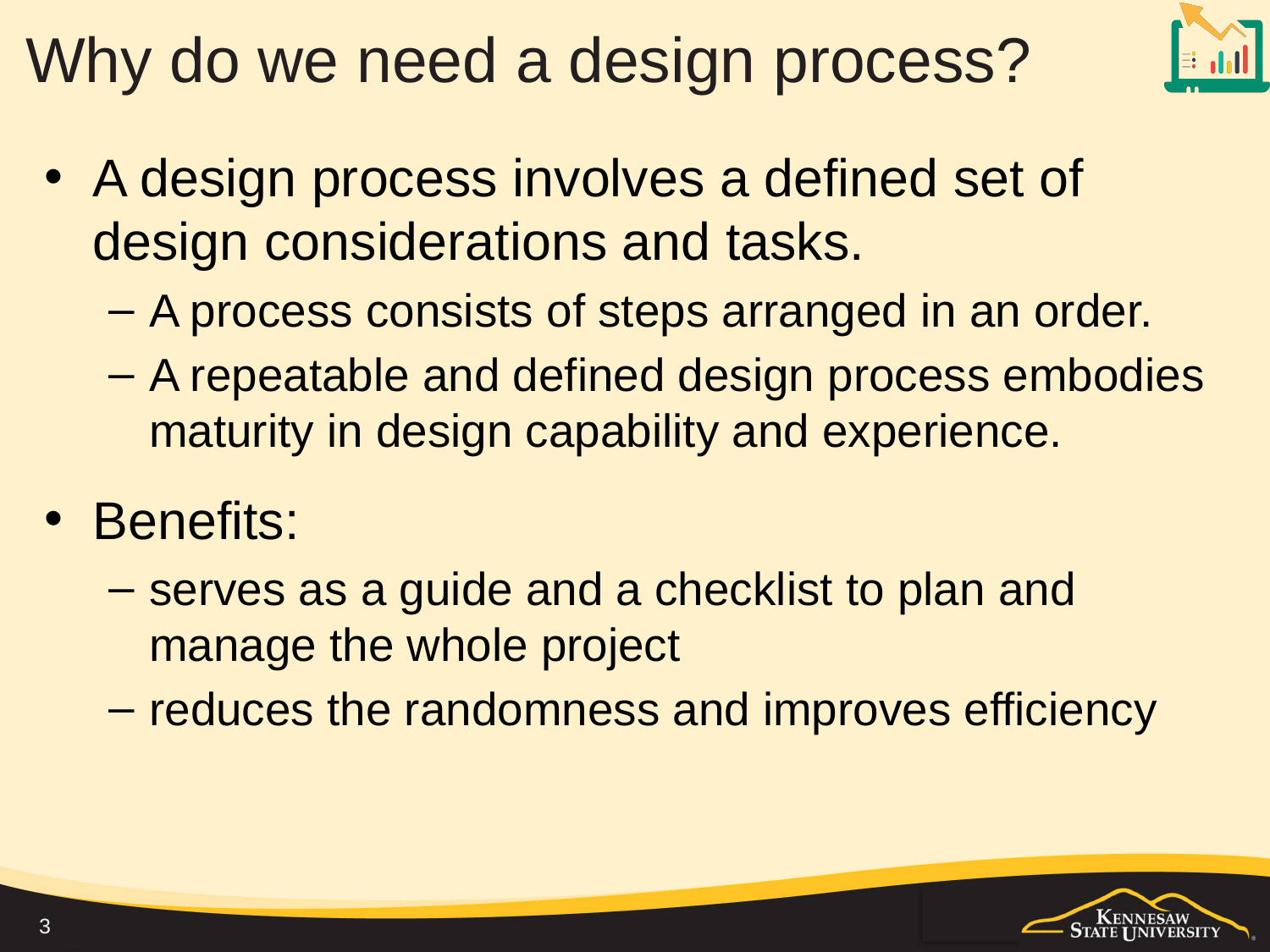

# Why do we need a design process?
A design process involves a defined set of design considerations and tasks.
A process consists of steps arranged in an order.
A repeatable and defined design process embodies maturity in design capability and experience.
Benefits:
serves as a guide and a checklist to plan and manage the whole project
reduces the randomness and improves efficiency

3